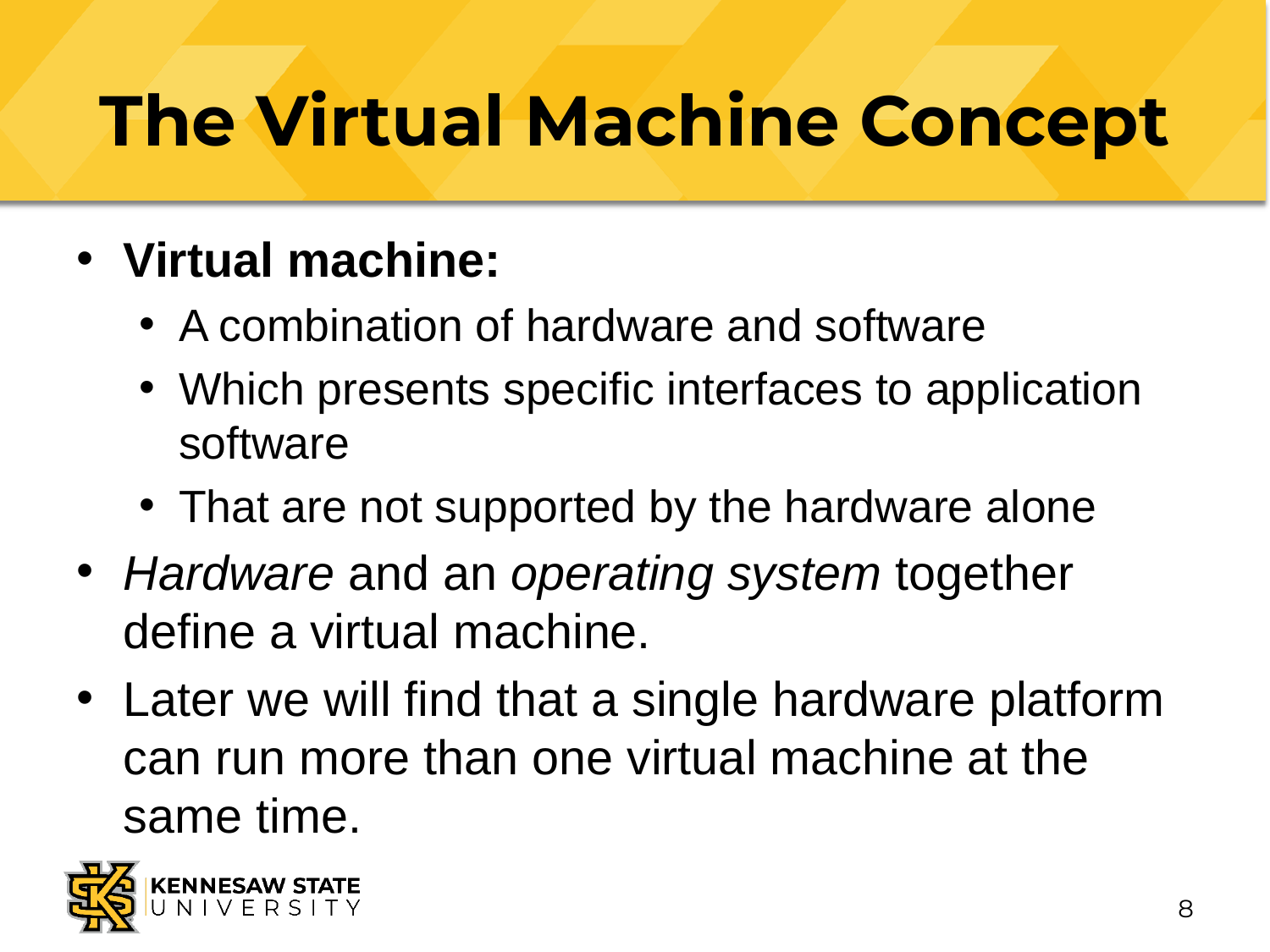

# The Virtual Machine Concept
Virtual machine:
A combination of hardware and software
Which presents specific interfaces to application software
That are not supported by the hardware alone
Hardware and an operating system together define a virtual machine.
Later we will find that a single hardware platform can run more than one virtual machine at the same time.
8